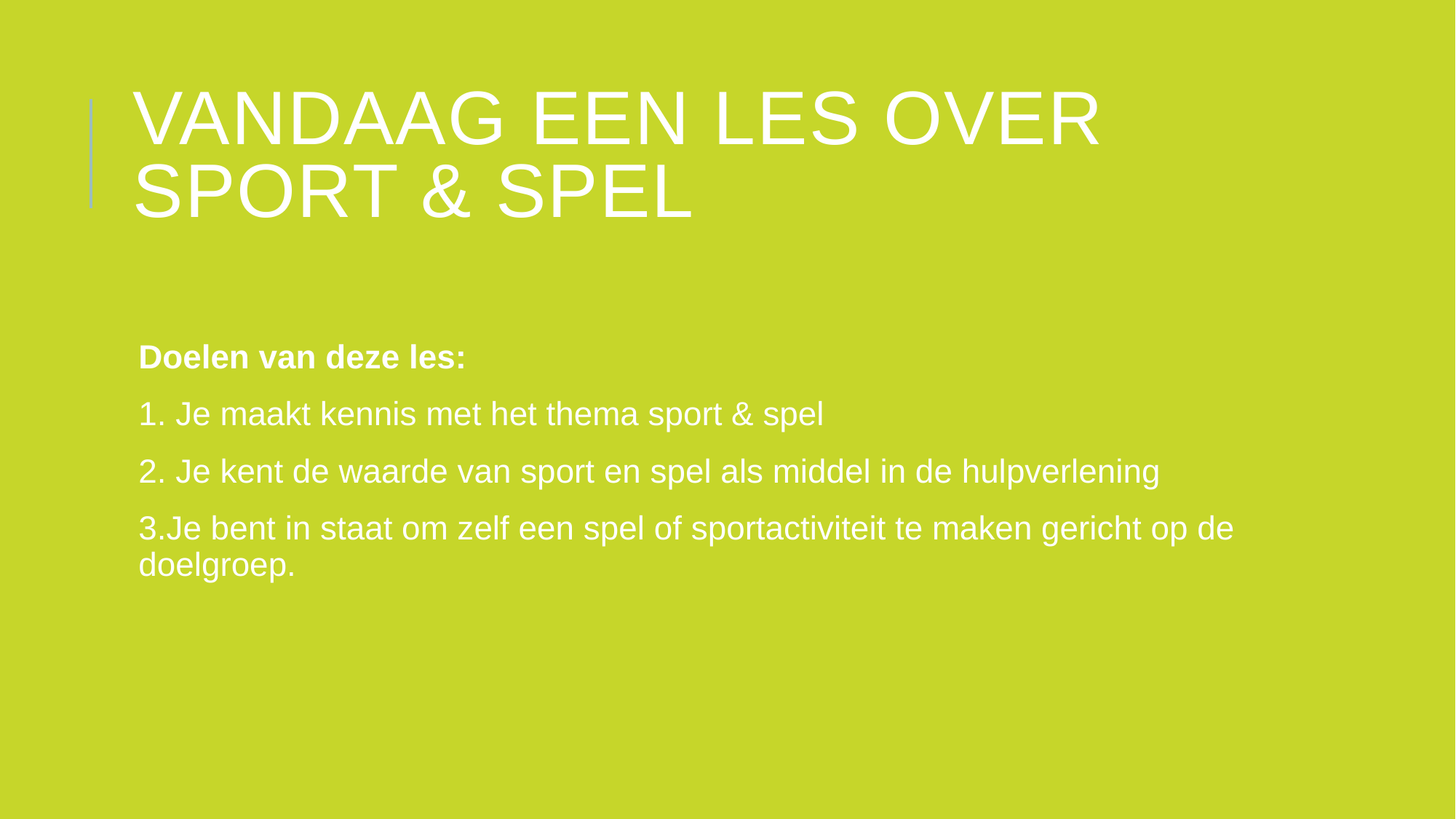

# Vandaag een les over sport & spel

Doelen van deze les:
1. Je maakt kennis met het thema sport & spel
2. Je kent de waarde van sport en spel als middel in de hulpverlening
3.Je bent in staat om zelf een spel of sportactiviteit te maken gericht op de doelgroep.